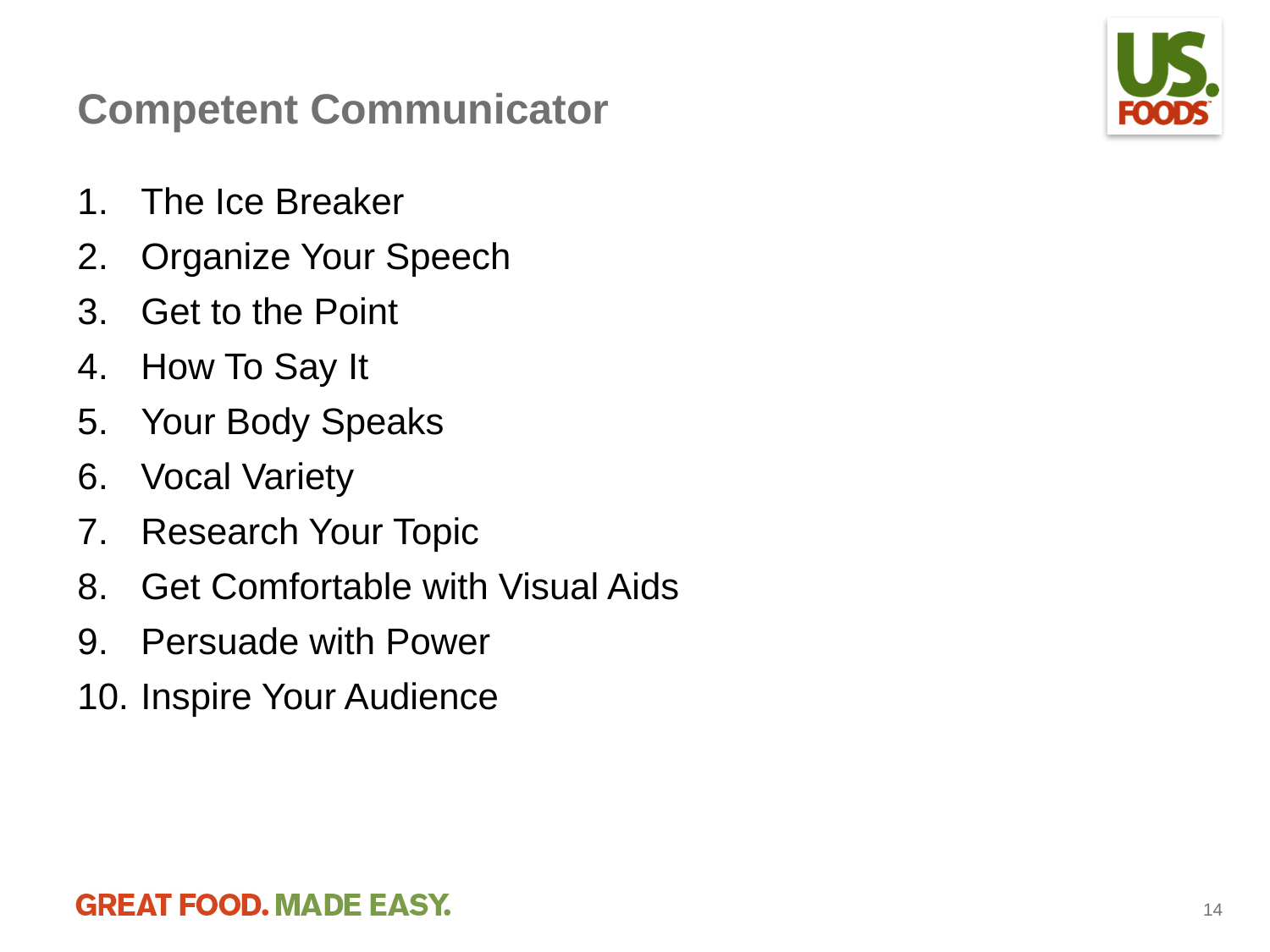

# Competent Communicator
The Ice Breaker
Organize Your Speech
Get to the Point
How To Say It
Your Body Speaks
Vocal Variety
Research Your Topic
Get Comfortable with Visual Aids
Persuade with Power
Inspire Your Audience